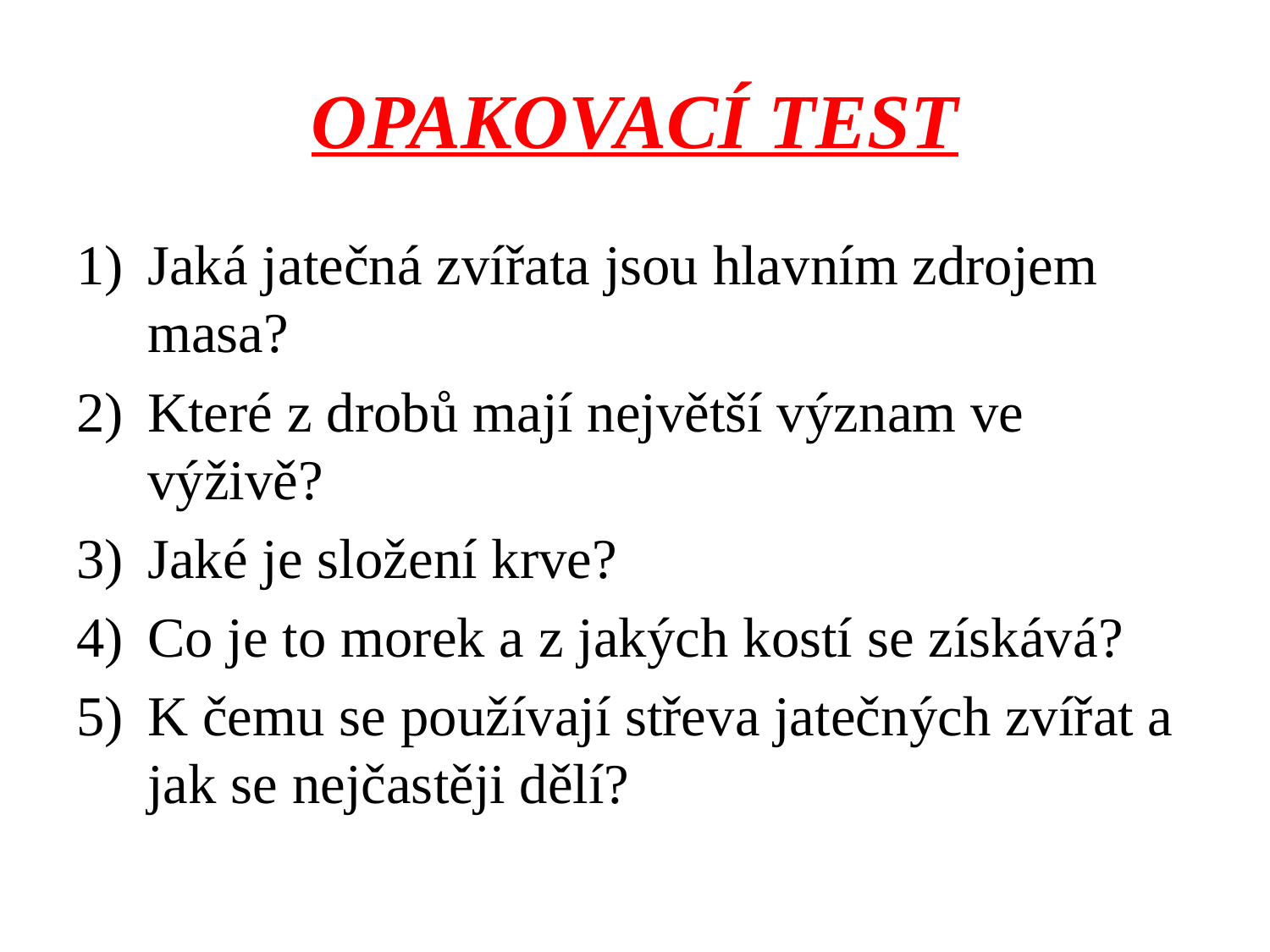

# OPAKOVACÍ TEST
Jaká jatečná zvířata jsou hlavním zdrojem masa?
Které z drobů mají největší význam ve výživě?
Jaké je složení krve?
Co je to morek a z jakých kostí se získává?
K čemu se používají střeva jatečných zvířat a jak se nejčastěji dělí?